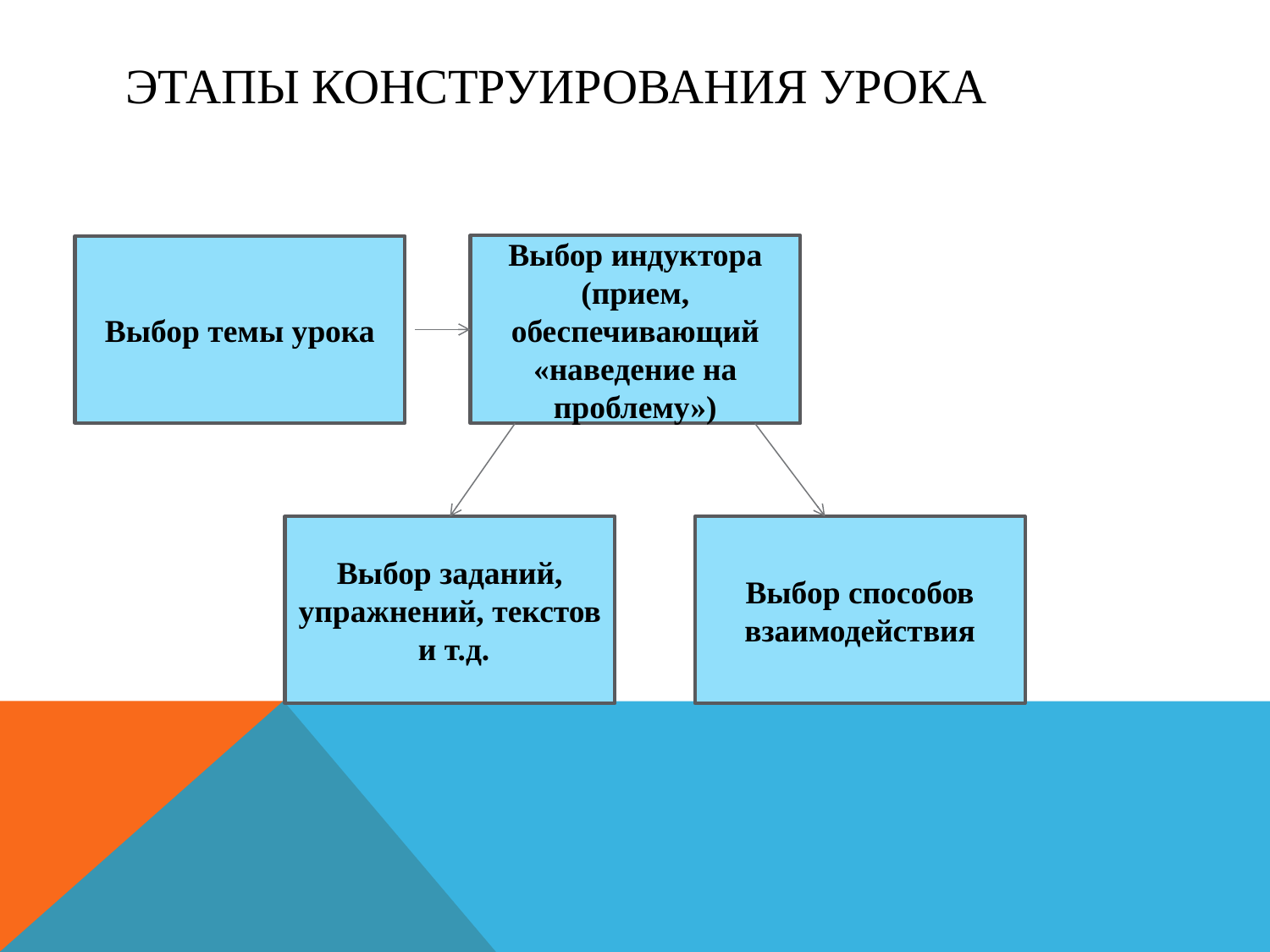

# Этапы конструирования урока
Выбор индуктора (прием, обеспечивающий «наведение на проблему»)
Выбор темы урока
Выбор заданий, упражнений, текстов  и т.д.
Выбор способов взаимодействия